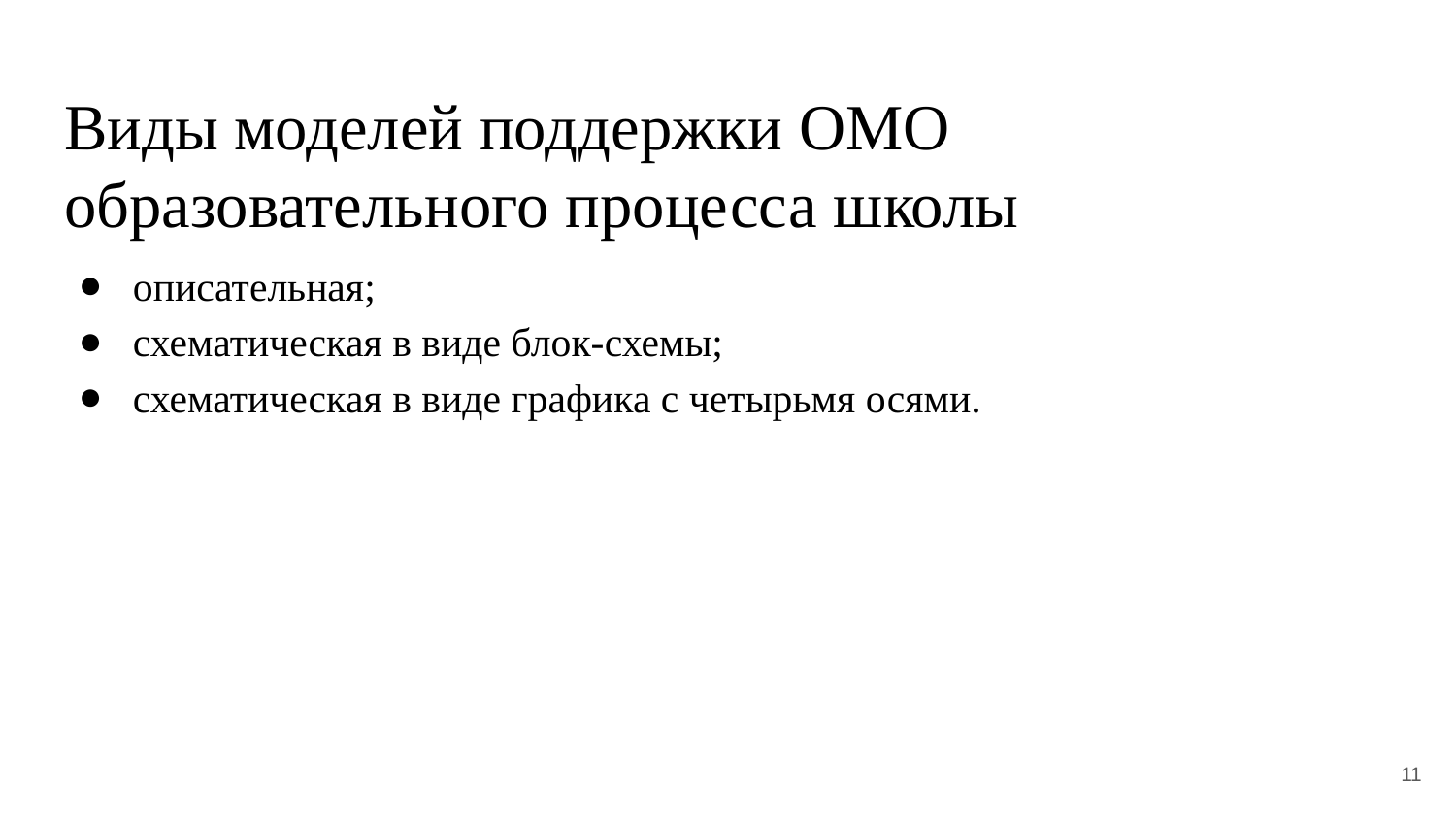

# Виды моделей поддержки ОМО образовательного процесса школы
описательная;
схематическая в виде блок-схемы;
схематическая в виде графика с четырьмя осями.

11